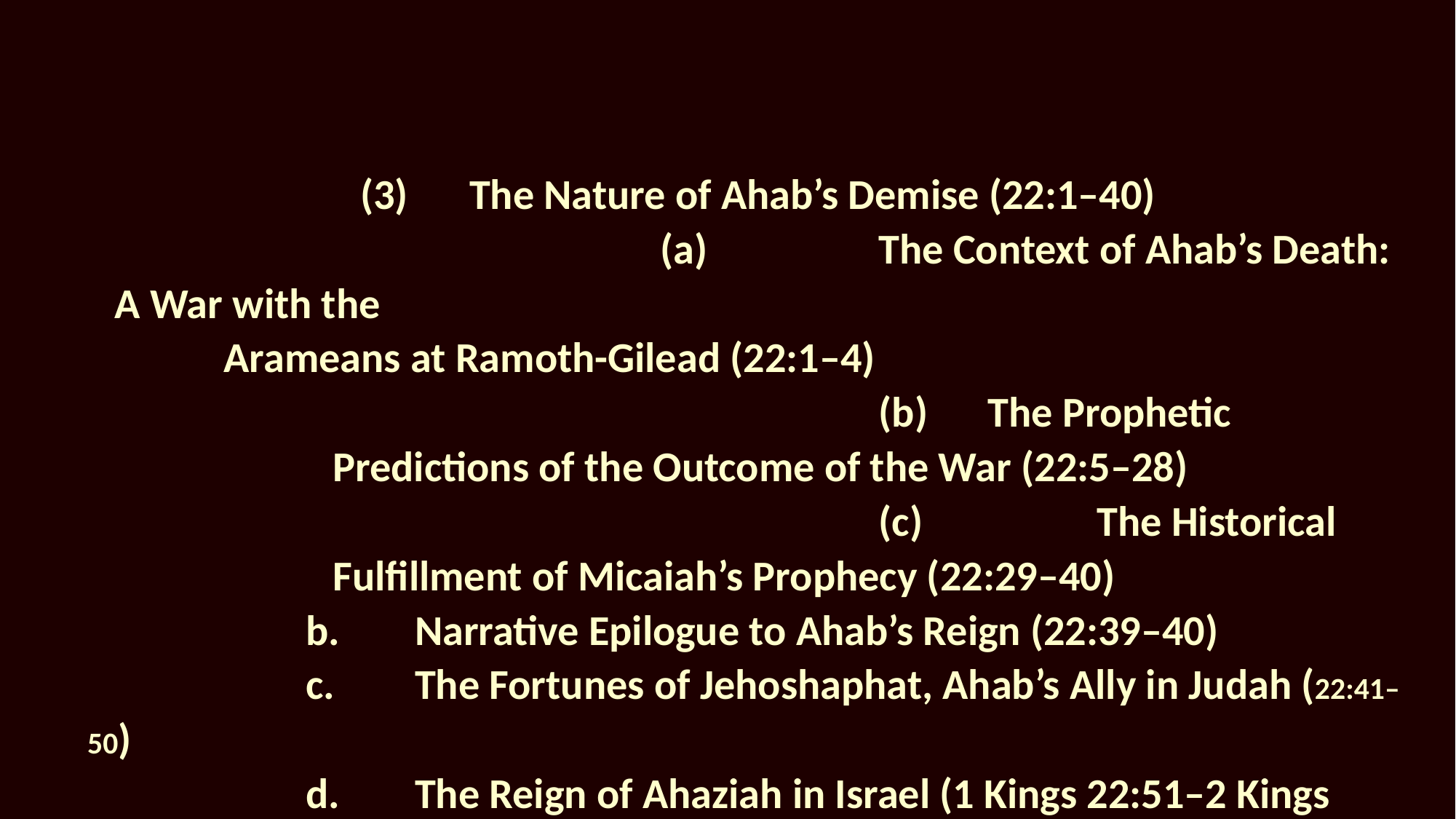

(3)	The Nature of Ahab’s Demise (22:1–40)
					(a)		The Context of Ahab’s Death: A War with the 										Arameans at Ramoth-Gilead (22:1–4)
						(b)	The Prophetic Predictions of the Outcome of the War (22:5–28)
						(c)		The Historical Fulfillment of Micaiah’s Prophecy (22:29–40)
		b.	Narrative Epilogue to Ahab’s Reign (22:39–40)
		c.	The Fortunes of Jehoshaphat, Ahab’s Ally in Judah (22:41–50)
		d.	The Reign of Ahaziah in Israel (1 Kings 22:51–2 Kings 1:18)
				(1)	A Summary Assessment of Ahaziah’s Reign (22:51–53)
				(2)	The Demise of Ahaziah: YHWH’s Response to His Reign (2 Kings 1:1–18)